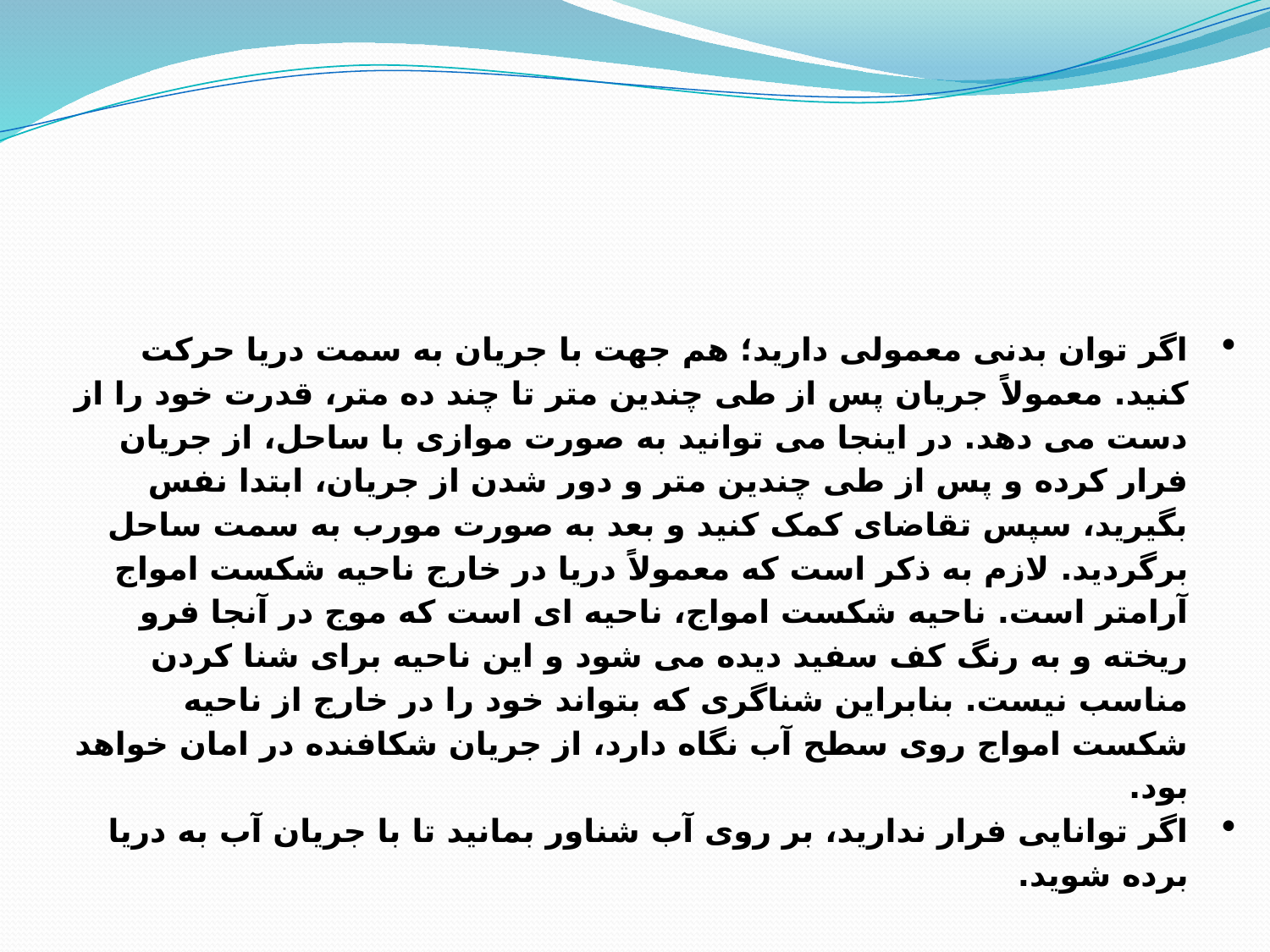

اگر توان بدنی معمولی دارید؛ هم جهت با جریان به سمت دریا حرکت کنید. معمولاً جریان پس از طی چندین متر تا چند ده متر، قدرت خود را از دست می دهد. در اینجا می توانید به صورت موازی با ساحل، از جریان فرار کرده و پس از طی چندین متر و دور شدن از جریان، ابتدا نفس بگیرید، سپس تقاضای کمک کنید و بعد به صورت مورب به سمت ساحل برگردید. لازم به ذکر است که معمولاً دریا در خارج ناحیه شکست امواج آرامتر است. ناحیه شکست امواج، ناحیه ای است که موج در آنجا فرو ریخته و به رنگ کف سفید دیده می شود و این ناحیه برای شنا کردن مناسب نیست. بنابراین شناگری که بتواند خود را در خارج از ناحیه شکست امواج روی سطح آب نگاه دارد، از جریان شکافنده در امان خواهد بود.
اگر توانایی فرار ندارید، بر روی آب شناور بمانید تا با جریان آب به دریا برده شوید.